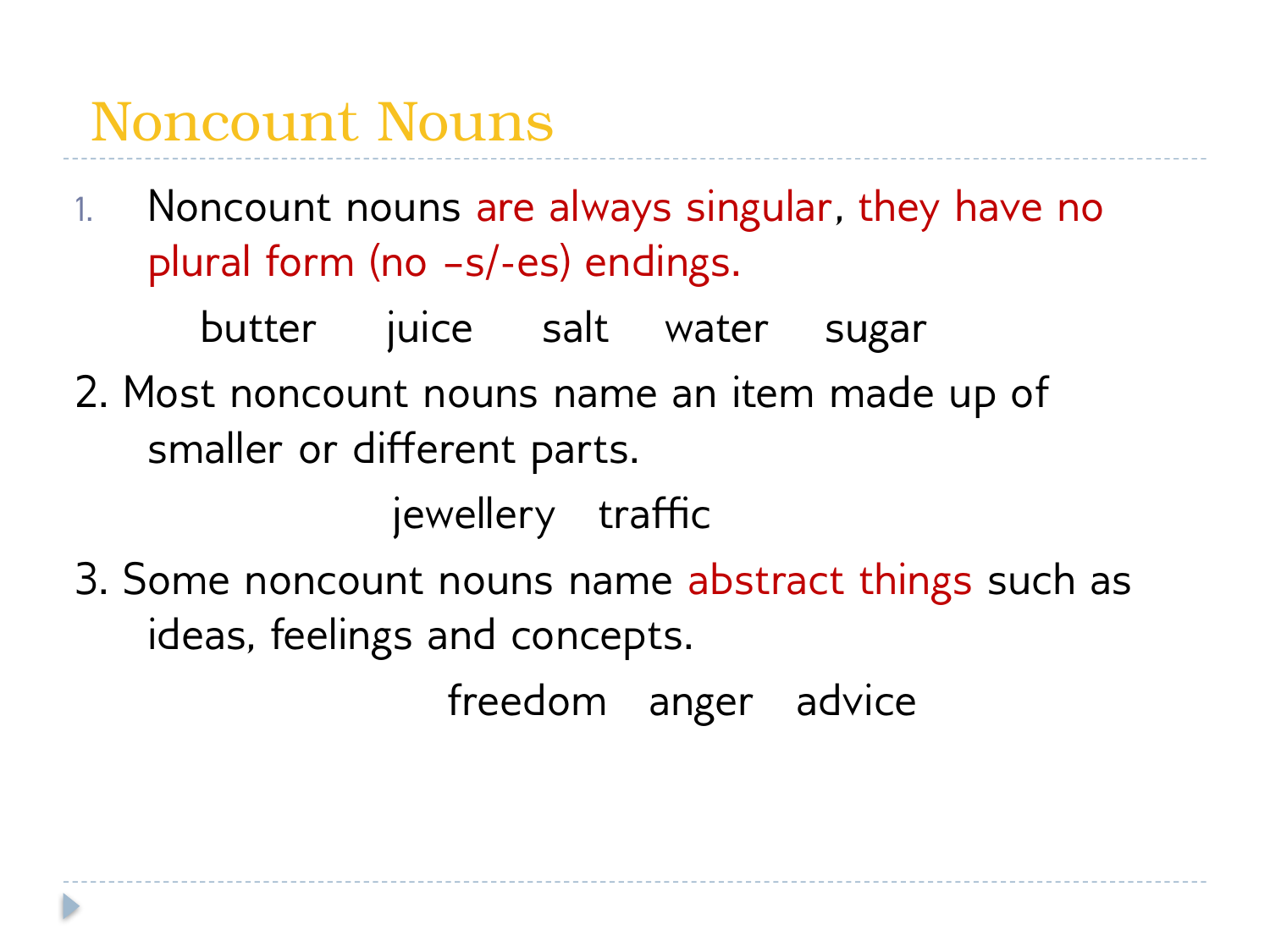

# Noncount Nouns
Noncount nouns are always singular, they have no plural form (no –s/-es) endings.
         butter     juice     salt    water    sugar
2. Most noncount nouns name an item made up of smaller or different parts.
                       jewellery   traffic
3. Some noncount nouns name abstract things such as ideas, feelings and concepts.
                           freedom   anger   advice